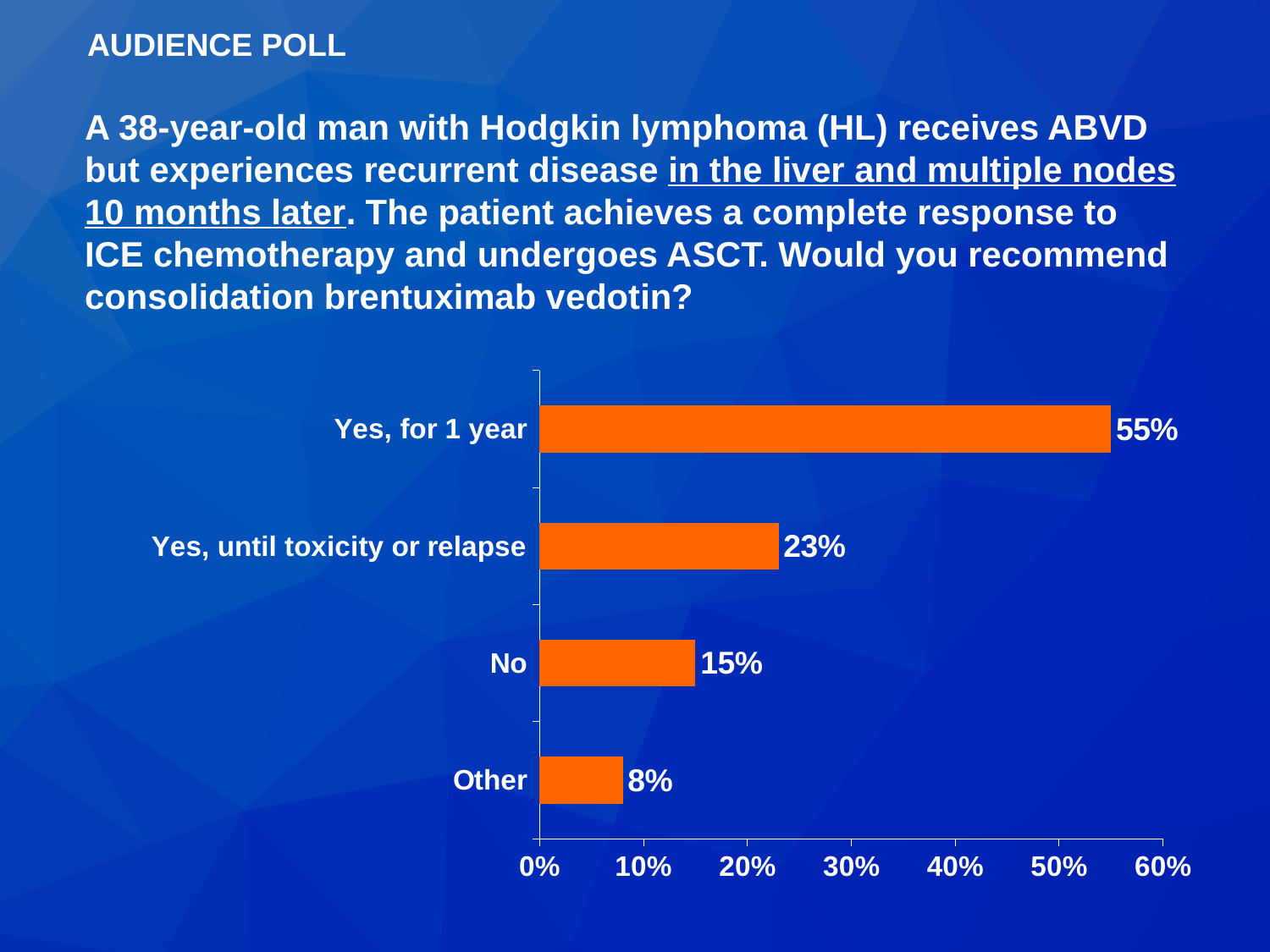

AUDIENCE POLL
A 38-year-old man with Hodgkin lymphoma (HL) receives ABVD but experiences recurrent disease in the liver and multiple nodes 10 months later. The patient achieves a complete response to ICE chemotherapy and undergoes ASCT. Would you recommend consolidation brentuximab vedotin?

### Chart

| Category | Series 1 |
|---|---|
| Other | 0.08 |
| No | 0.15 |
| Yes, until toxicity or relapse | 0.23 |
| Yes, for 1 year | 0.55 |